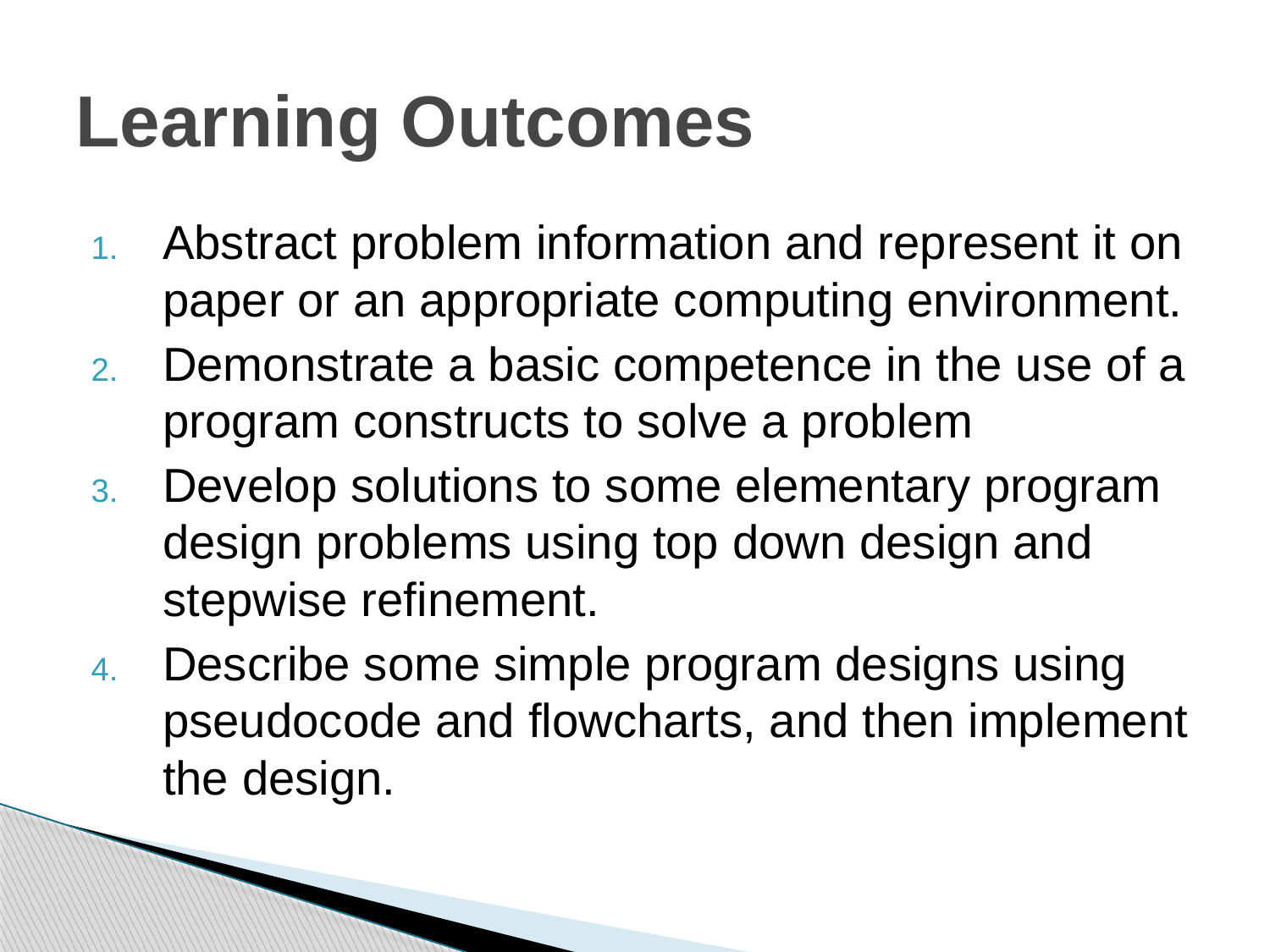

# Learning Outcomes
Abstract problem information and represent it on paper or an appropriate computing environment.
Demonstrate a basic competence in the use of a program constructs to solve a problem
Develop solutions to some elementary program design problems using top down design and stepwise refinement.
Describe some simple program designs using pseudocode and flowcharts, and then implement the design.